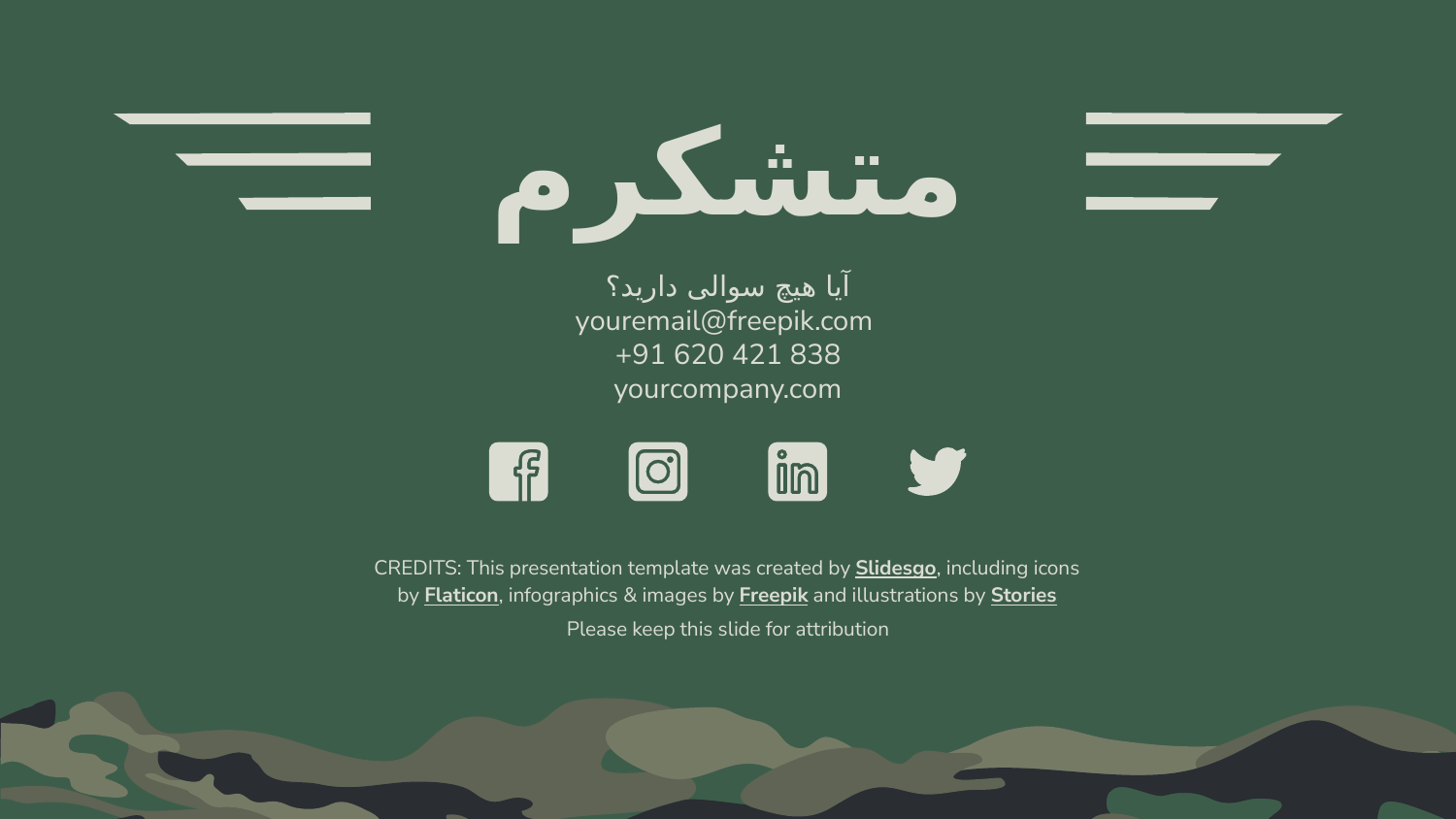

# متشکرم

آیا هیچ سوالی دارید؟
youremail@freepik.com
+91 620 421 838
yourcompany.com

Please keep this slide for attribution